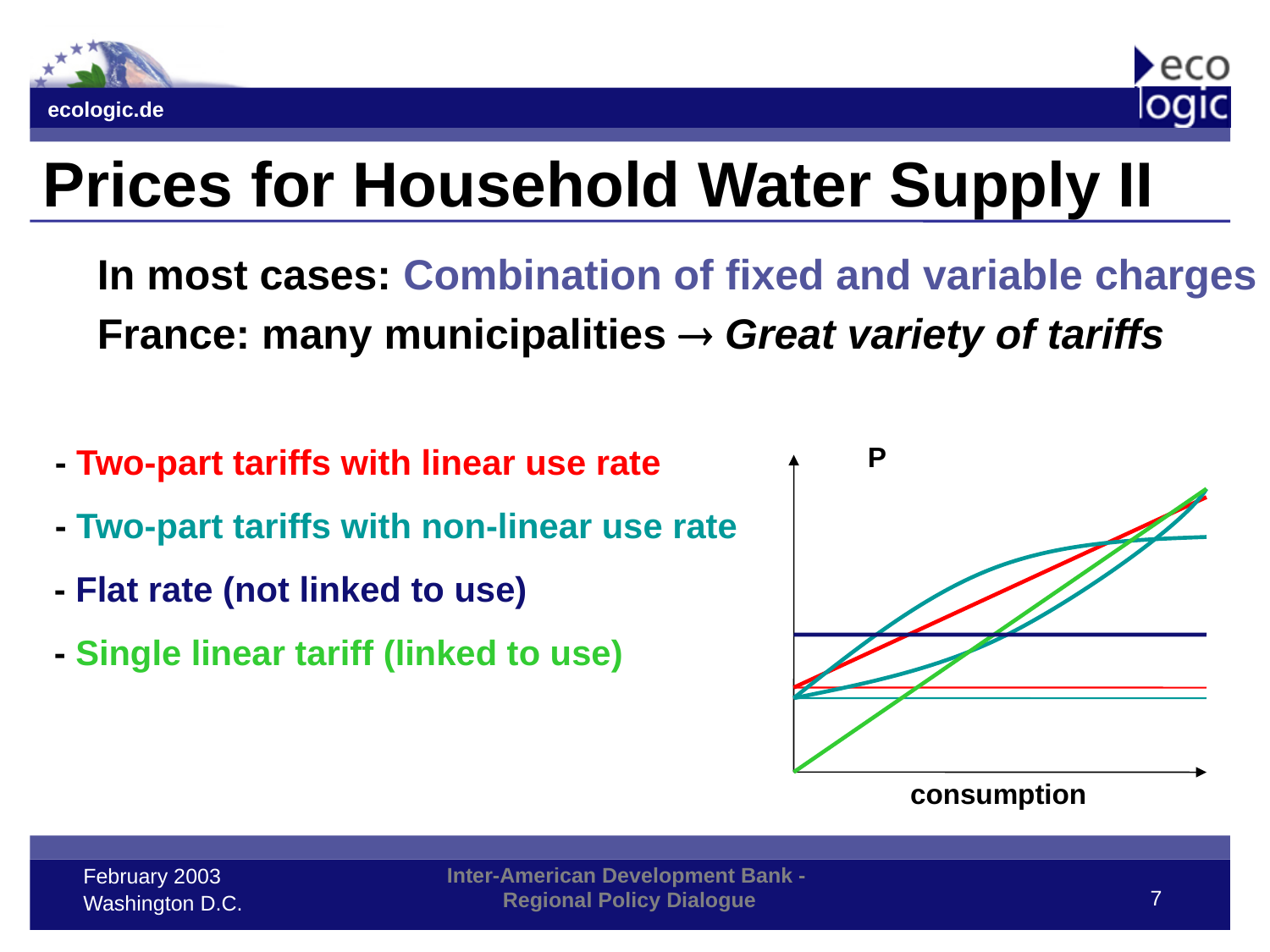

# Prices for Household Water Supply II
In most cases: Combination of fixed and variable charges
France: many municipalities → Great variety of tariffs

						         P

- Two-part tariffs with linear use rate

- Two-part tariffs with non-linear use rate

- Flat rate (not linked to use)
- Single linear tariff (linked to use)

consumption

7